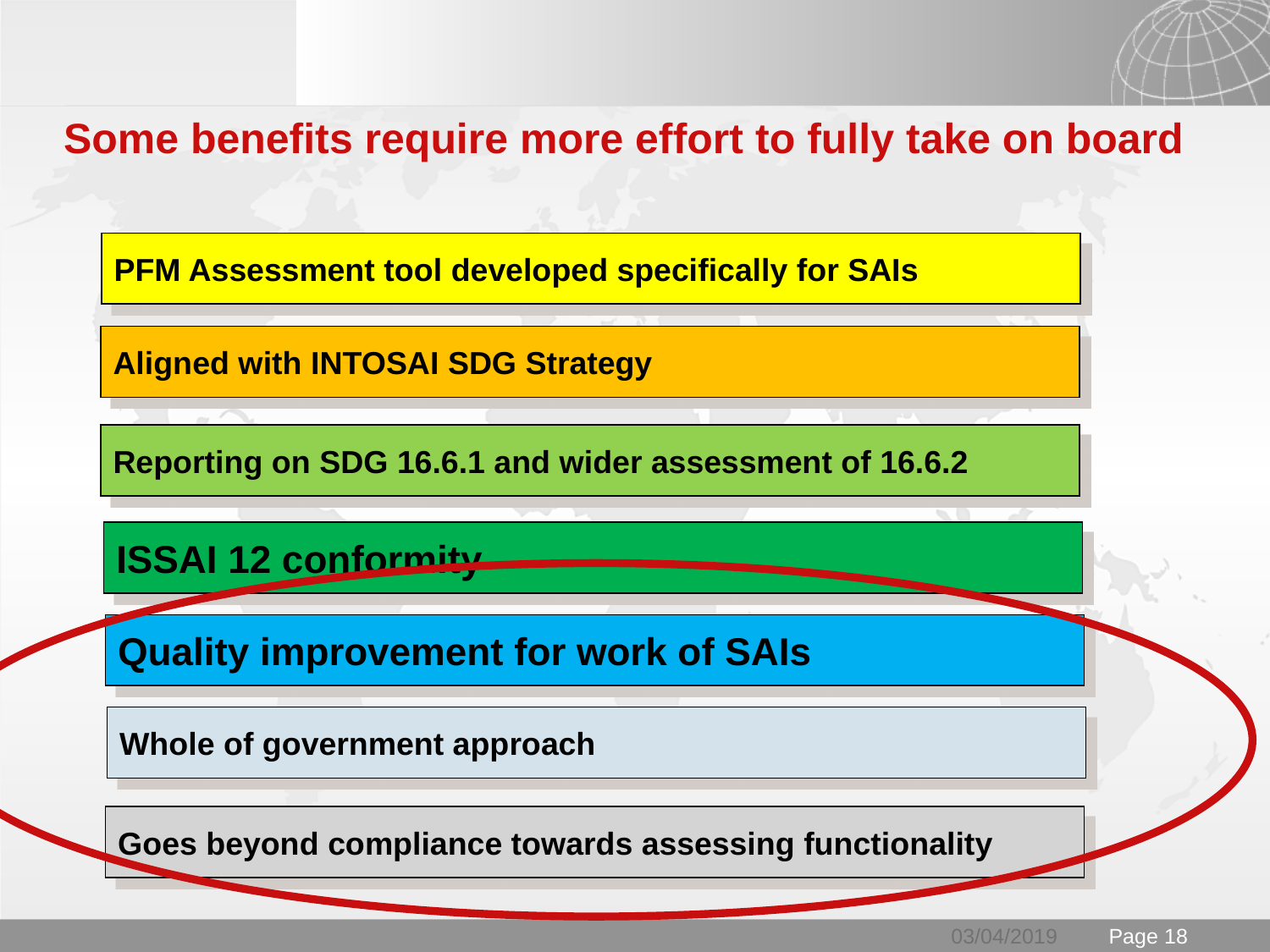

Some benefits require more effort to fully take on board
PFM Assessment tool developed specifically for SAIs
Aligned with INTOSAI SDG Strategy
Reporting on SDG 16.6.1 and wider assessment of 16.6.2
ISSAI 12 conformity

Quality improvement for work of SAIs
Whole of government approach
Goes beyond compliance towards assessing functionality
03/04/2019